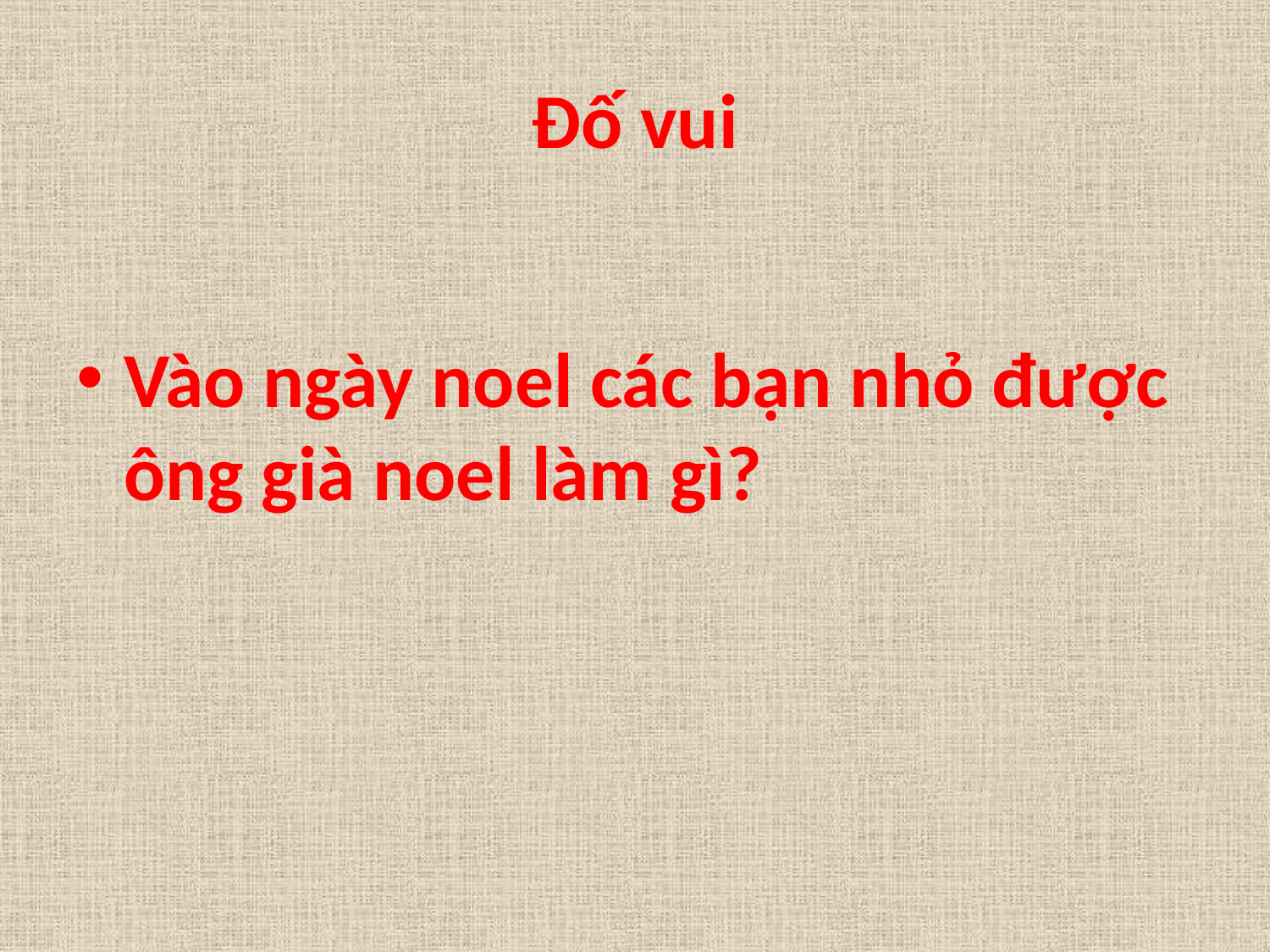

# Đố vui
Vào ngày noel các bạn nhỏ được ông già noel làm gì?